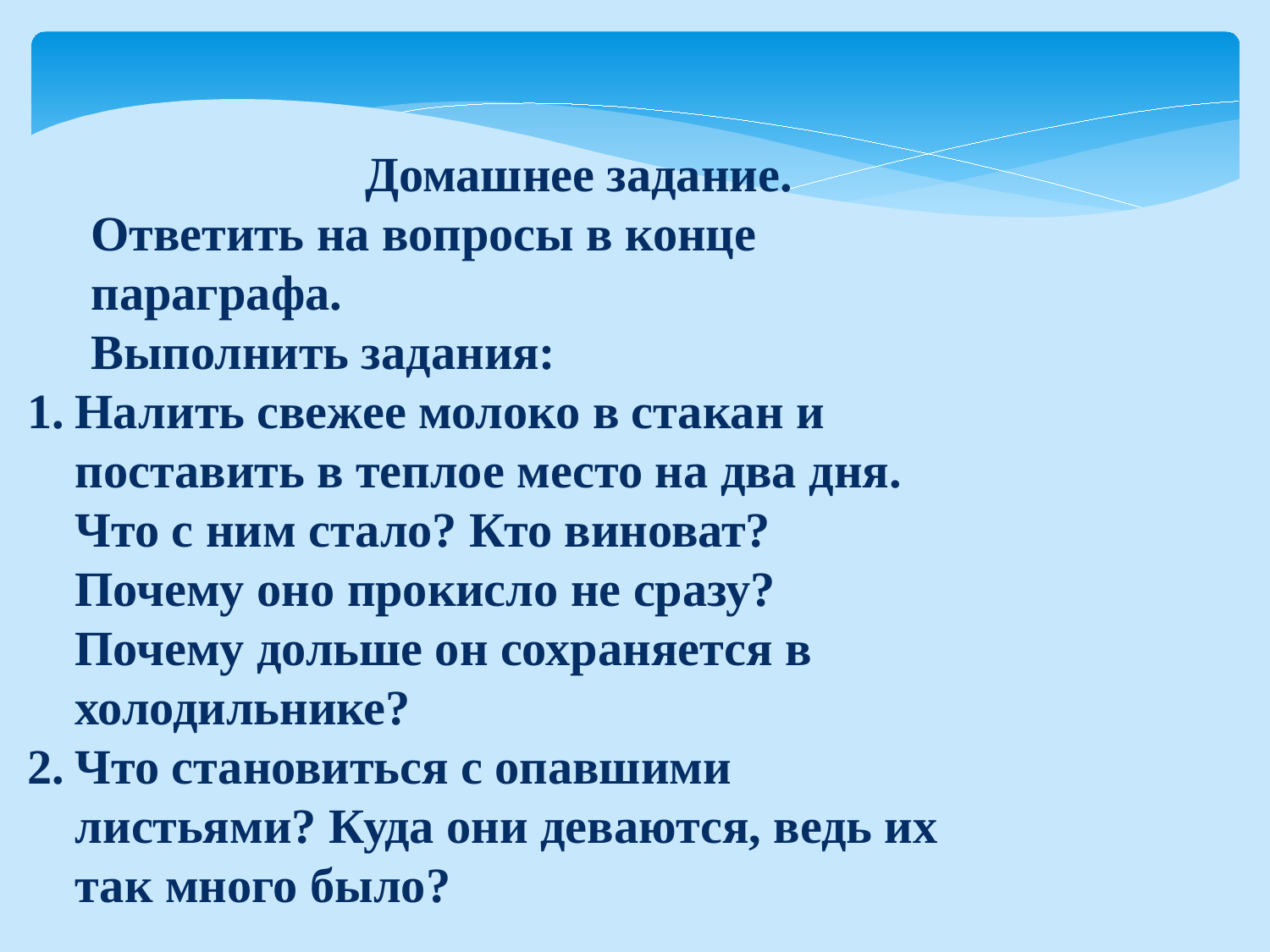

Домашнее задание.
Ответить на вопросы в конце параграфа.
Выполнить задания:
Налить свежее молоко в стакан и поставить в теплое место на два дня. Что с ним стало? Кто виноват? Почему оно прокисло не сразу? Почему дольше он сохраняется в холодильнике?
Что становиться с опавшими листьями? Куда они деваются, ведь их так много было?